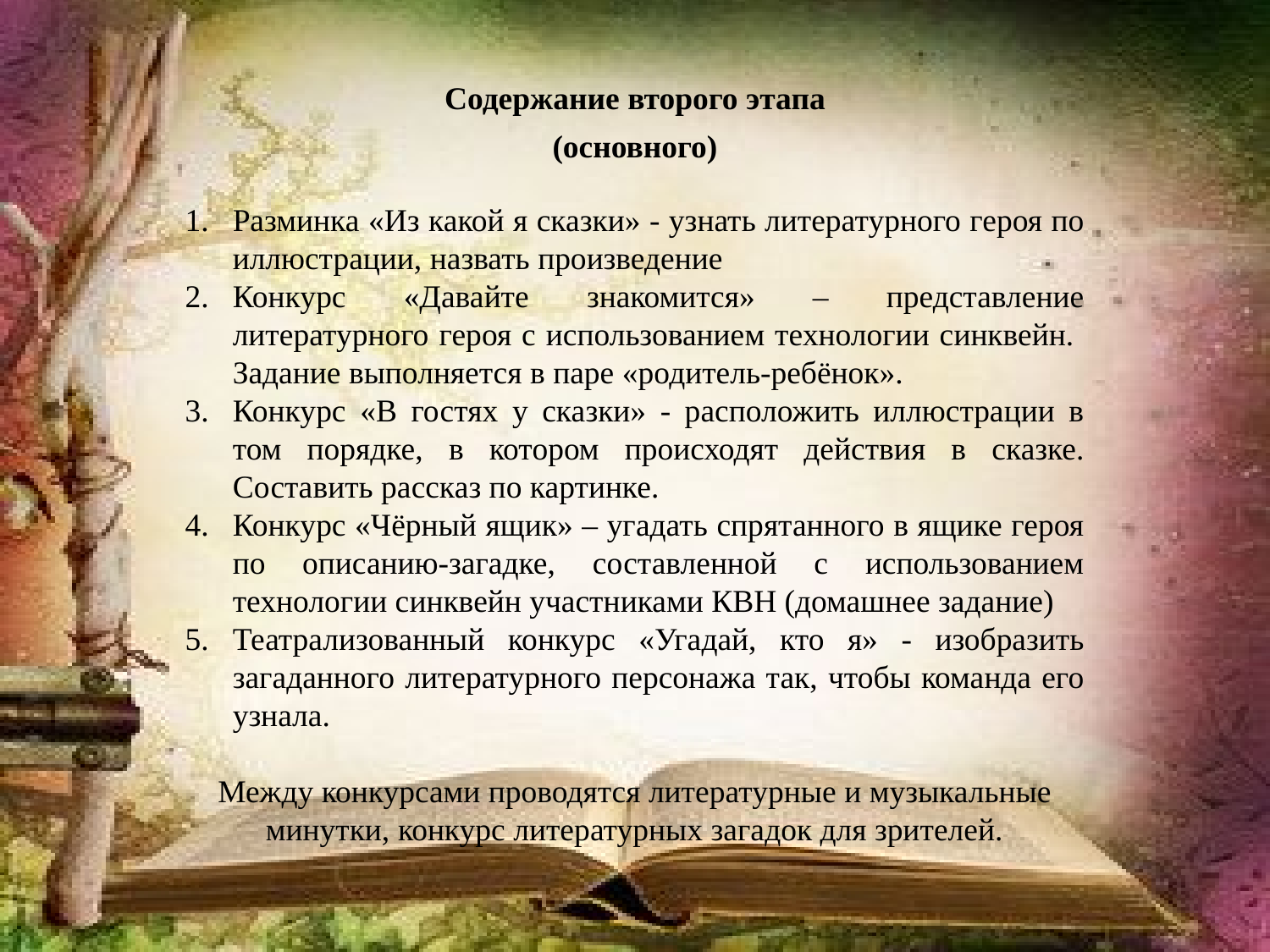

Содержание второго этапа
(основного)

Разминка «Из какой я сказки» - узнать литературного героя по иллюстрации, назвать произведение
Конкурс «Давайте знакомится» – представление литературного героя с использованием технологии синквейн.  Задание выполняется в паре «родитель-ребёнок».
Конкурс «В гостях у сказки» - расположить иллюстрации в том порядке, в котором происходят действия в сказке. Составить рассказ по картинке.
Конкурс «Чёрный ящик» – угадать спрятанного в ящике героя по описанию-загадке, составленной с использованием технологии синквейн участниками КВН (домашнее задание)
Театрализованный конкурс «Угадай, кто я» - изобразить загаданного литературного персонажа так, чтобы команда его узнала.

Между конкурсами проводятся литературные и музыкальные минутки, конкурс литературных загадок для зрителей.